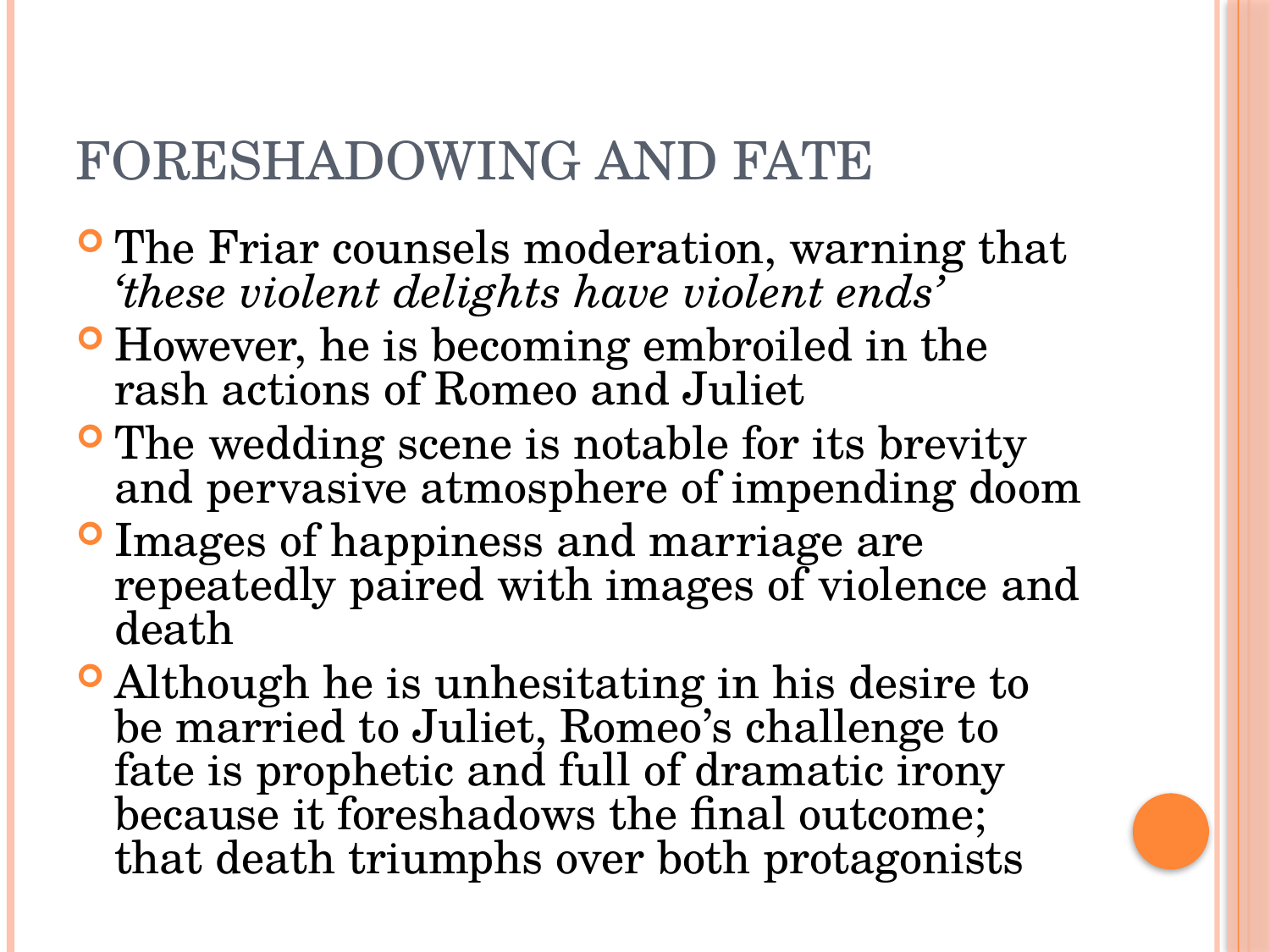

# Foreshadowing and Fate
The Friar counsels moderation, warning that ‘these violent delights have violent ends’
However, he is becoming embroiled in the rash actions of Romeo and Juliet
The wedding scene is notable for its brevity and pervasive atmosphere of impending doom
Images of happiness and marriage are repeatedly paired with images of violence and death
Although he is unhesitating in his desire to be married to Juliet, Romeo’s challenge to fate is prophetic and full of dramatic irony because it foreshadows the final outcome; that death triumphs over both protagonists